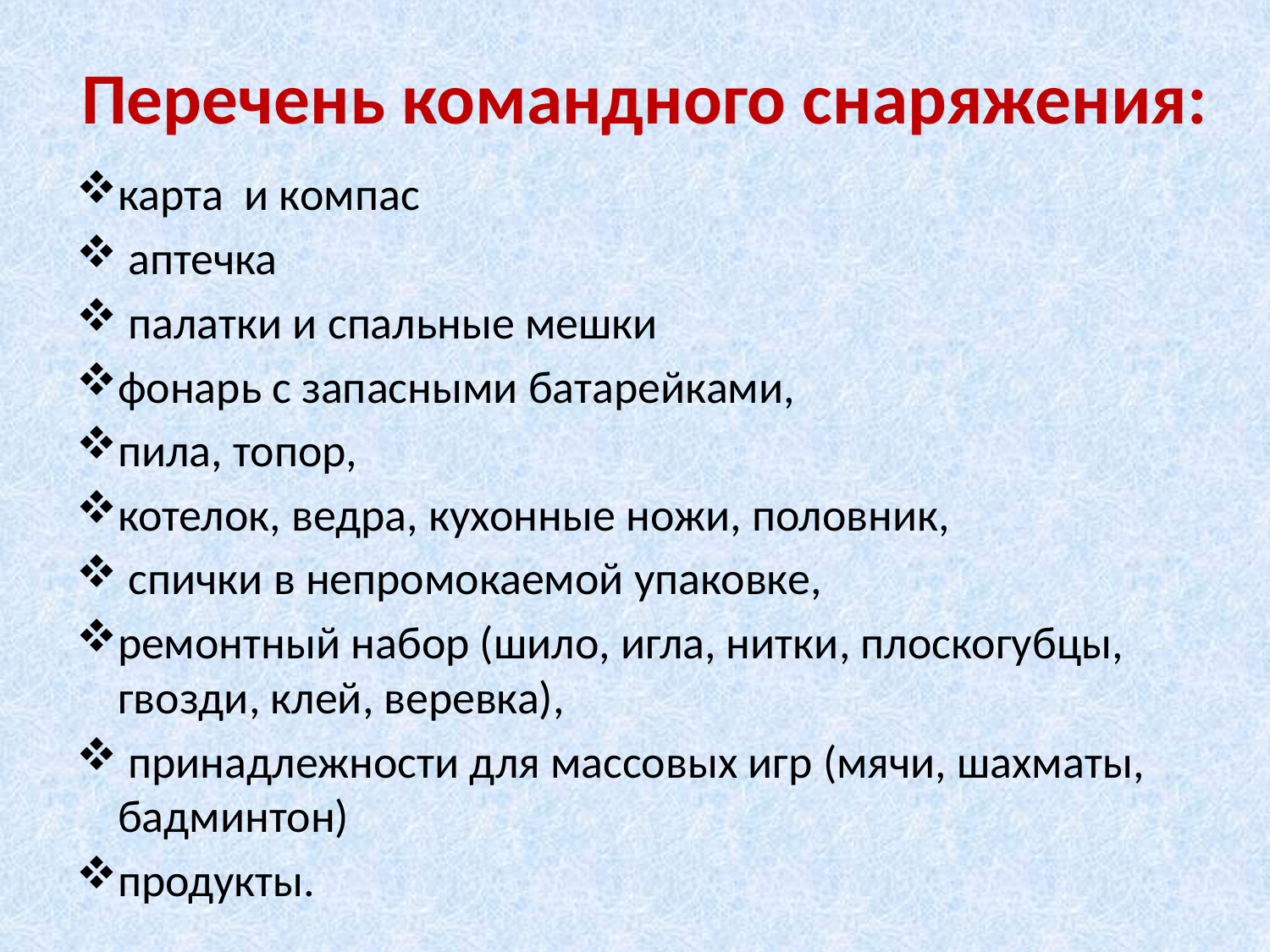

# Перечень командного снаряжения:
карта  и компас
 аптечка
 палатки и спальные мешки
фонарь с запасными батарейками,
пила, топор,
котелок, ведра, кухонные ножи, половник,
 спички в непромокаемой упаковке,
ремонтный набор (шило, игла, нитки, плоскогубцы, гвозди, клей, веревка),
 принадлежности для массовых игр (мячи, шахматы, бадминтон)
продукты.